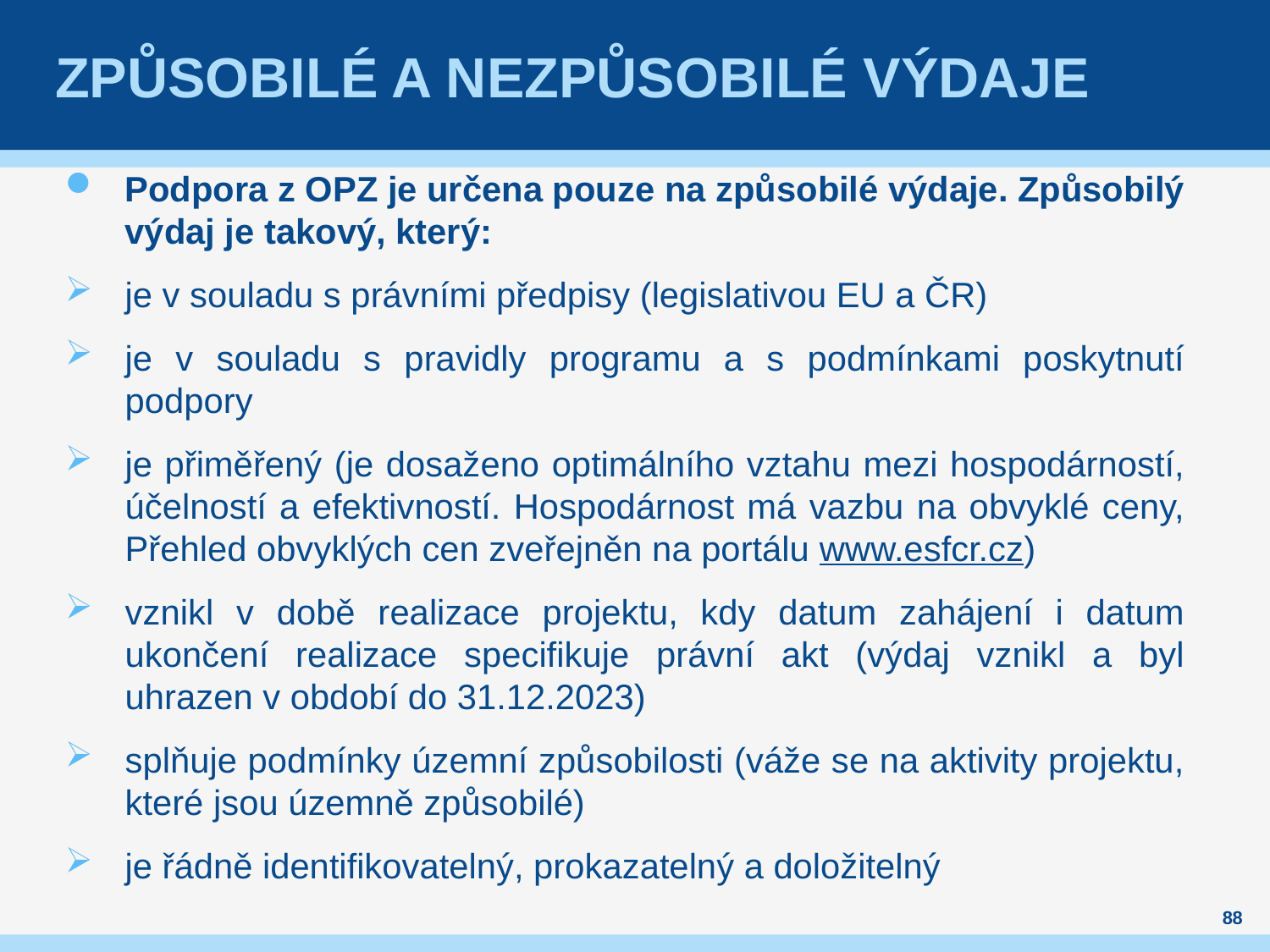

# Způsobilé a nezpůsobilé výdaje
Podpora z OPZ je určena pouze na způsobilé výdaje. Způsobilý výdaj je takový, který:
je v souladu s právními předpisy (legislativou EU a ČR)
je v souladu s pravidly programu a s podmínkami poskytnutí podpory
je přiměřený (je dosaženo optimálního vztahu mezi hospodárností, účelností a efektivností. Hospodárnost má vazbu na obvyklé ceny, Přehled obvyklých cen zveřejněn na portálu www.esfcr.cz)
vznikl v době realizace projektu, kdy datum zahájení i datum ukončení realizace specifikuje právní akt (výdaj vznikl a byl uhrazen v období do 31.12.2023)
splňuje podmínky územní způsobilosti (váže se na aktivity projektu, které jsou územně způsobilé)
je řádně identifikovatelný, prokazatelný a doložitelný

88